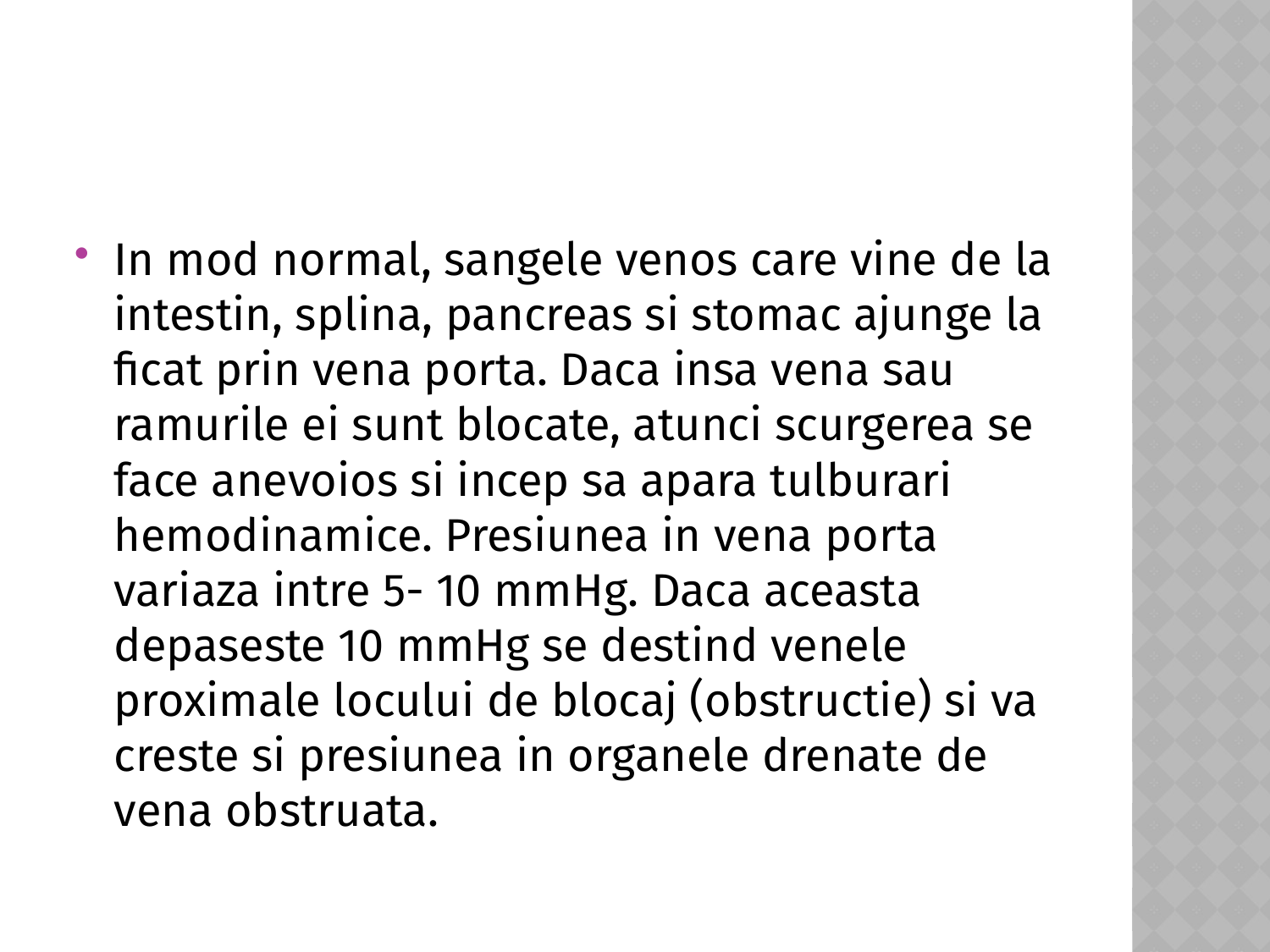

In mod normal, sangele venos care vine de la intestin, splina, pancreas si stomac ajunge la ficat prin vena porta. Daca insa vena sau ramurile ei sunt blocate, atunci scurgerea se face anevoios si incep sa apara tulburari hemodinamice. Presiunea in vena porta variaza intre 5- 10 mmHg. Daca aceasta depaseste 10 mmHg se destind venele proximale locului de blocaj (obstructie) si va creste si presiunea in organele drenate de vena obstruata.